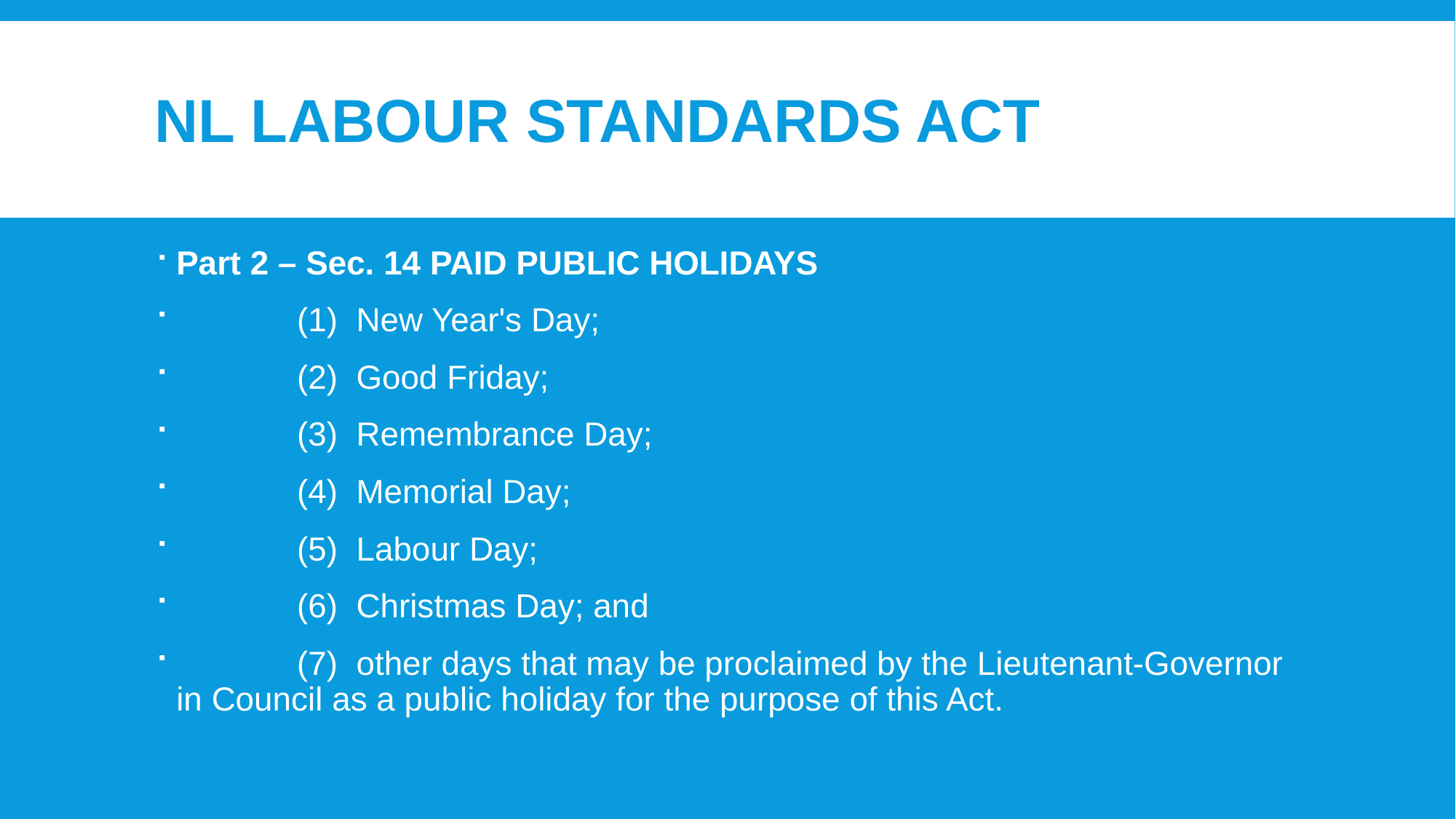

# NL Labour Standards Act
Part 2 – Sec. 14 PAID PUBLIC HOLIDAYS
             (1)  New Year's Day;
             (2)  Good Friday;
             (3)  Remembrance Day;
             (4)  Memorial Day;
             (5)  Labour Day;
             (6)  Christmas Day; and
             (7)  other days that may be proclaimed by the Lieutenant-Governor in Council as a public holiday for the purpose of this Act.